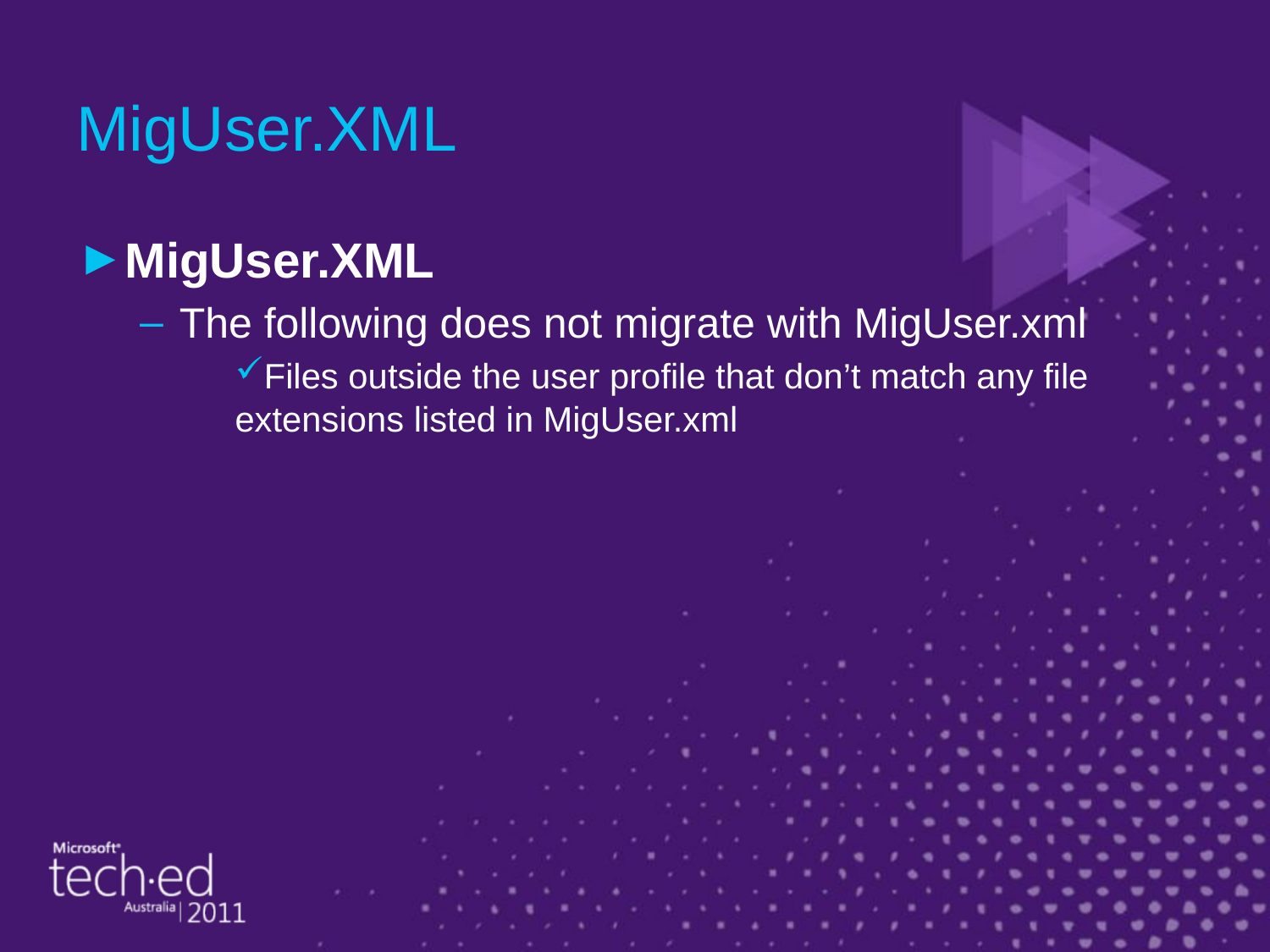

# MigUser.XML
MigUser.XML
The following does not migrate with MigUser.xml
Files outside the user profile that don’t match any file extensions listed in MigUser.xml